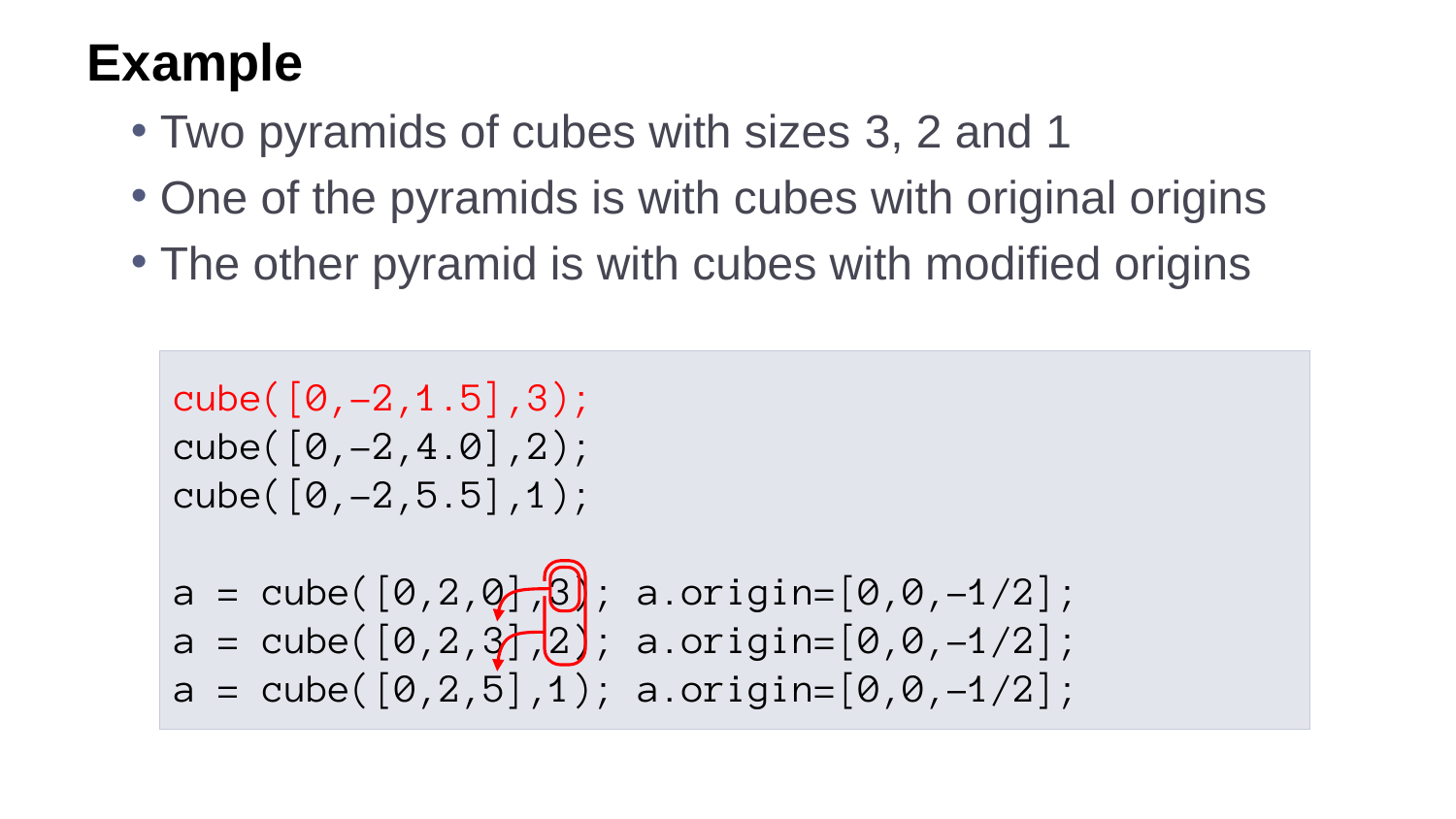

Example
Two pyramids of cubes with sizes 3, 2 and 1
One of the pyramids is with cubes with original origins
The other pyramid is with cubes with modified origins
cube([0,-2,1.5],3);
cube([0,-2,4.0],2);
cube([0,-2,5.5],1);

a = cube([0,2,0],3); a.origin=[0,0,-1/2];
a = cube([0,2,3],2); a.origin=[0,0,-1/2];
a = cube([0,2,5],1); a.origin=[0,0,-1/2];